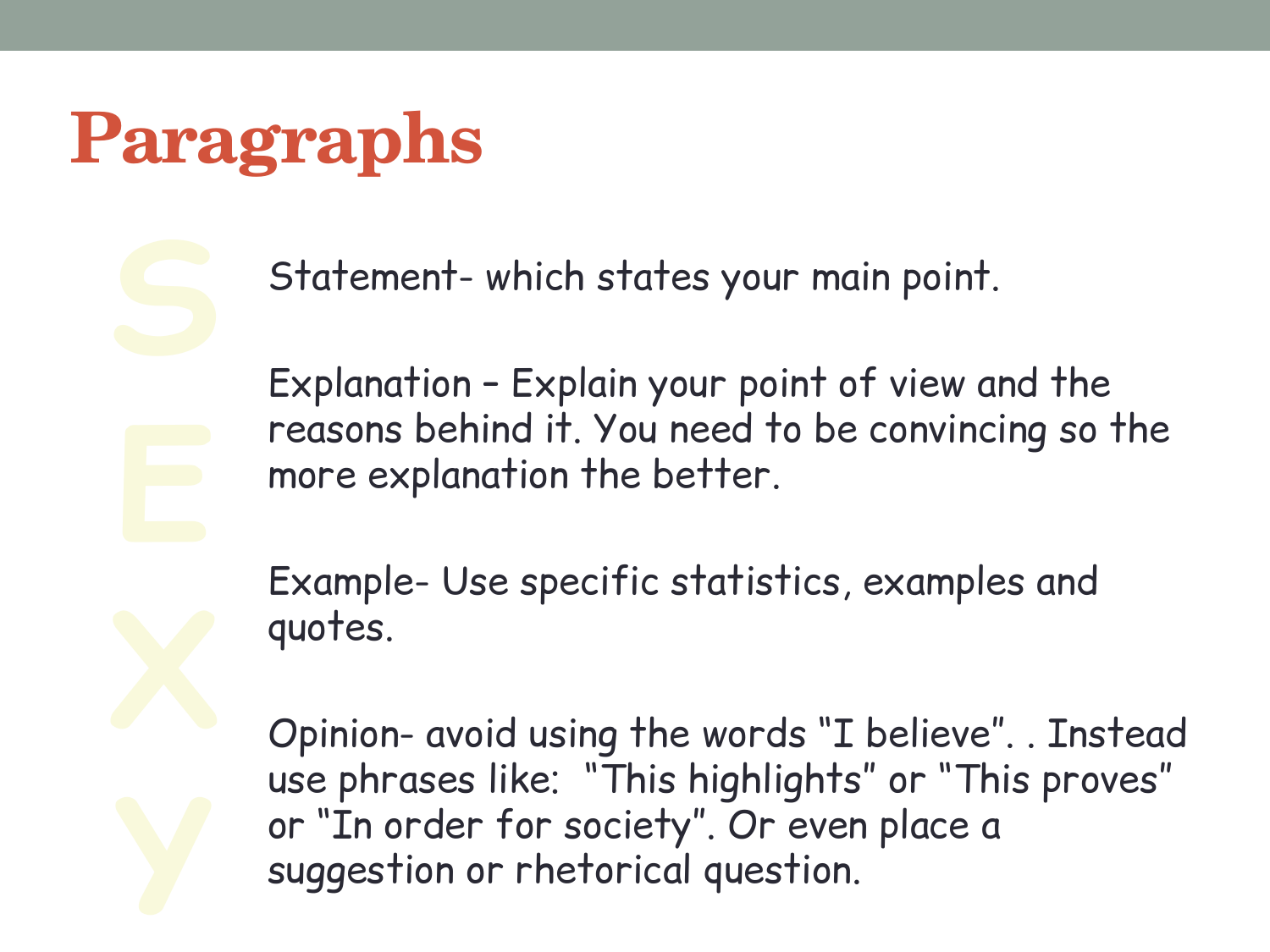

# Paragraphs
S
E
X
Y

Statement- which states your main point.

Explanation – Explain your point of view and the reasons behind it. You need to be convincing so the more explanation the better.

Example- Use specific statistics, examples and quotes.

Opinion- avoid using the words “I believe”. . Instead use phrases like:  “This highlights” or “This proves”  or “In order for society”. Or even place a suggestion or rhetorical question.